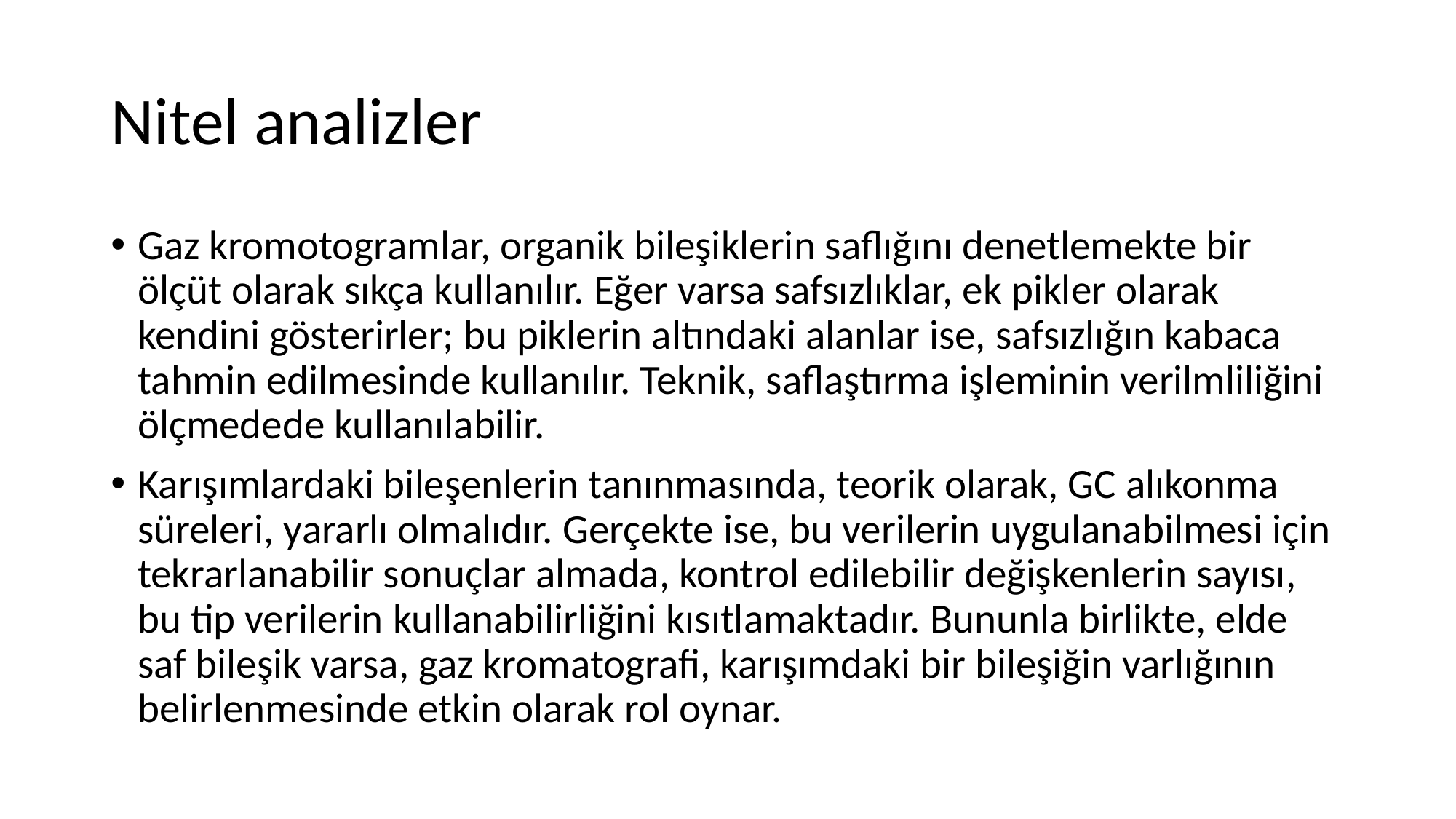

# Nitel analizler
Gaz kromotogramlar, organik bileşiklerin saflığını denetlemekte bir ölçüt olarak sıkça kullanılır. Eğer varsa safsızlıklar, ek pikler olarak kendini gösterirler; bu piklerin altındaki alanlar ise, safsızlığın kabaca tahmin edilmesinde kullanılır. Teknik, saflaştırma işleminin verilmliliğini ölçmedede kullanılabilir.
Karışımlardaki bileşenlerin tanınmasında, teorik olarak, GC alıkonma süreleri, yararlı olmalıdır. Gerçekte ise, bu verilerin uygulanabilmesi için tekrarlanabilir sonuçlar almada, kontrol edilebilir değişkenlerin sayısı, bu tip verilerin kullanabilirliğini kısıtlamaktadır. Bununla birlikte, elde saf bileşik varsa, gaz kromatografi, karışımdaki bir bileşiğin varlığının belirlenmesinde etkin olarak rol oynar.